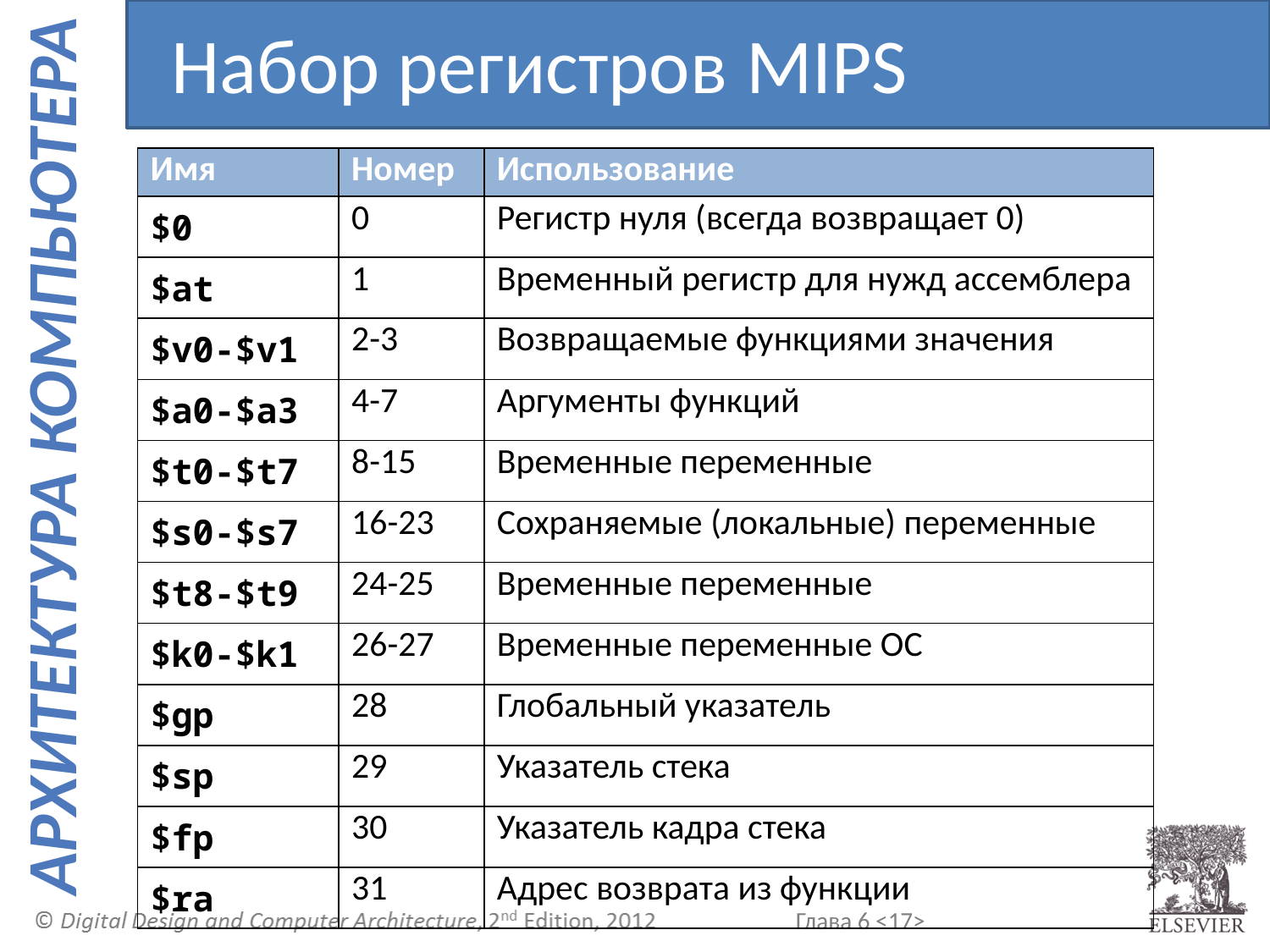

Набор регистров MIPS
| Имя | Номер | Использование |
| --- | --- | --- |
| $0 | 0 | Регистр нуля (всегда возвращает 0) |
| $at | 1 | Временный регистр для нужд ассемблера |
| $v0-$v1 | 2-3 | Возвращаемые функциями значения |
| $a0-$a3 | 4-7 | Аргументы функций |
| $t0-$t7 | 8-15 | Временные переменные |
| $s0-$s7 | 16-23 | Сохраняемые (локальные) переменные |
| $t8-$t9 | 24-25 | Временные переменные |
| $k0-$k1 | 26-27 | Временные переменные ОС |
| $gp | 28 | Глобальный указатель |
| $sp | 29 | Указатель стека |
| $fp | 30 | Указатель кадра стека |
| $ra | 31 | Адрес возврата из функции |